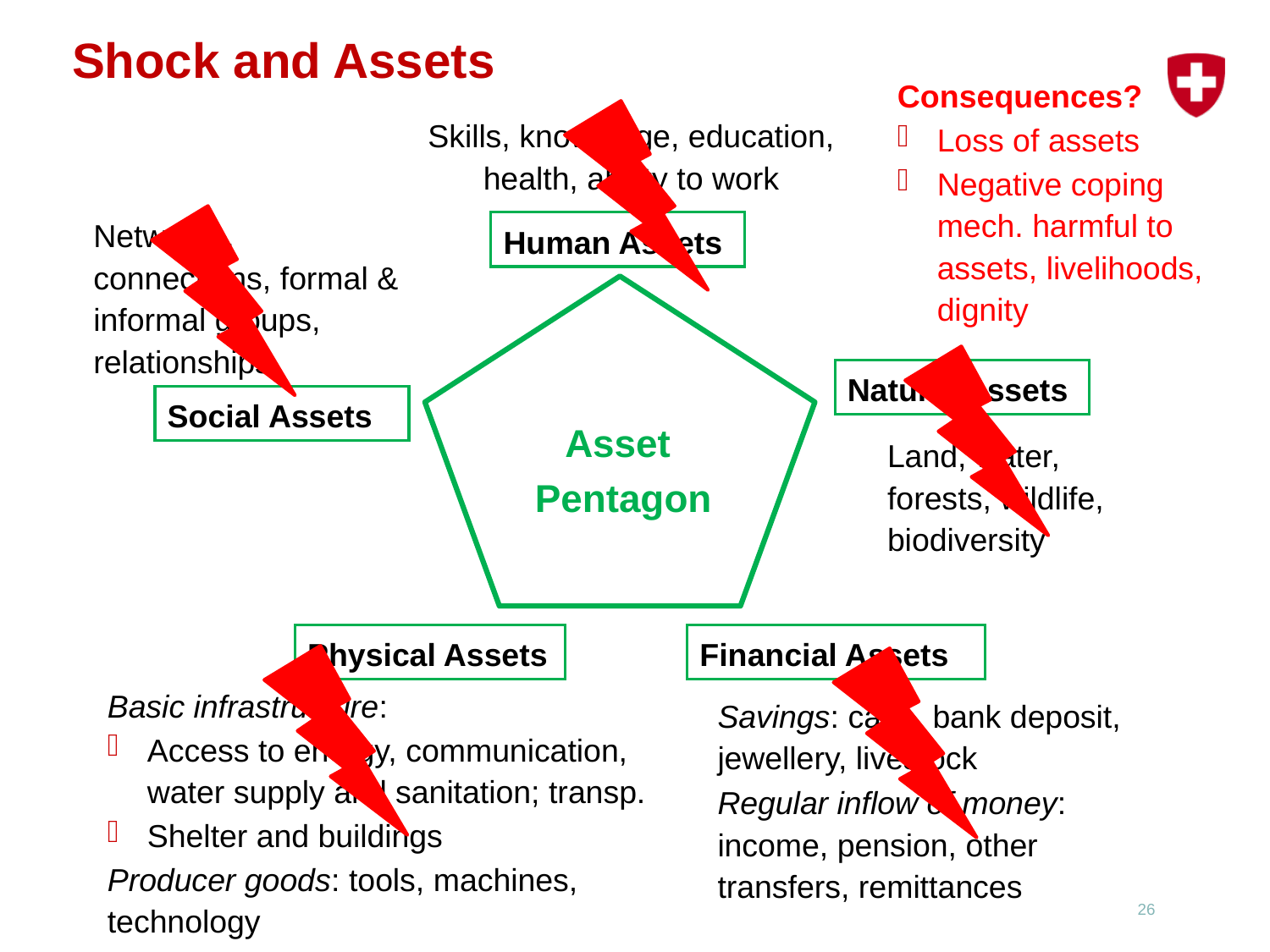

Shock and Assets
Consequences?
Loss of assets
Negative coping mech. harmful to assets, livelihoods, dignity

Skills, knowledge, education, health, ability to work
Networks, connections, formal & informal groups, relationships

Human Assets

Natural Assets
Social Assets
Asset
 Pentagon
Land, water, forests, wildlife, biodiversity
Physical Assets
Financial Assets

Basic infrastructure:
Access to energy, communication, water supply and sanitation; transp.
Shelter and buildings
Producer goods: tools, machines, technology
Savings: cash, bank deposit, jewellery, livestock
Regular inflow of money: income, pension, other transfers, remittances

26